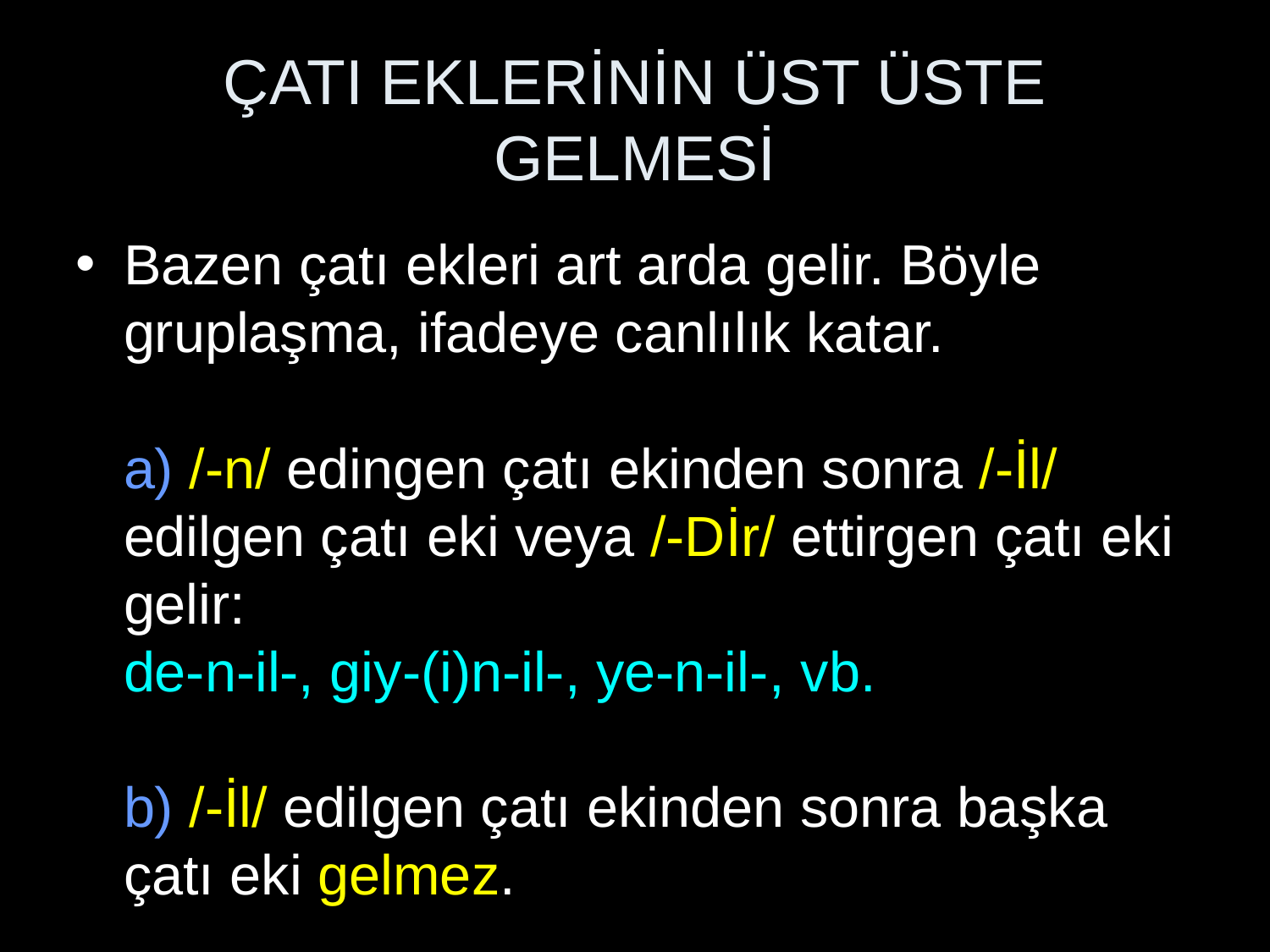

# ÇATI EKLERİNİN ÜST ÜSTE GELMESİ
Bazen çatı ekleri art arda gelir. Böyle gruplaşma, ifadeye canlılık katar.
a) /-n/ edingen çatı ekinden sonra /-İl/ edilgen çatı eki veya /-Dİr/ ettirgen çatı eki gelir:
de-n-il-, giy-(i)n-il-, ye-n-il-, vb.
b) /-İl/ edilgen çatı ekinden sonra başka çatı eki gelmez.